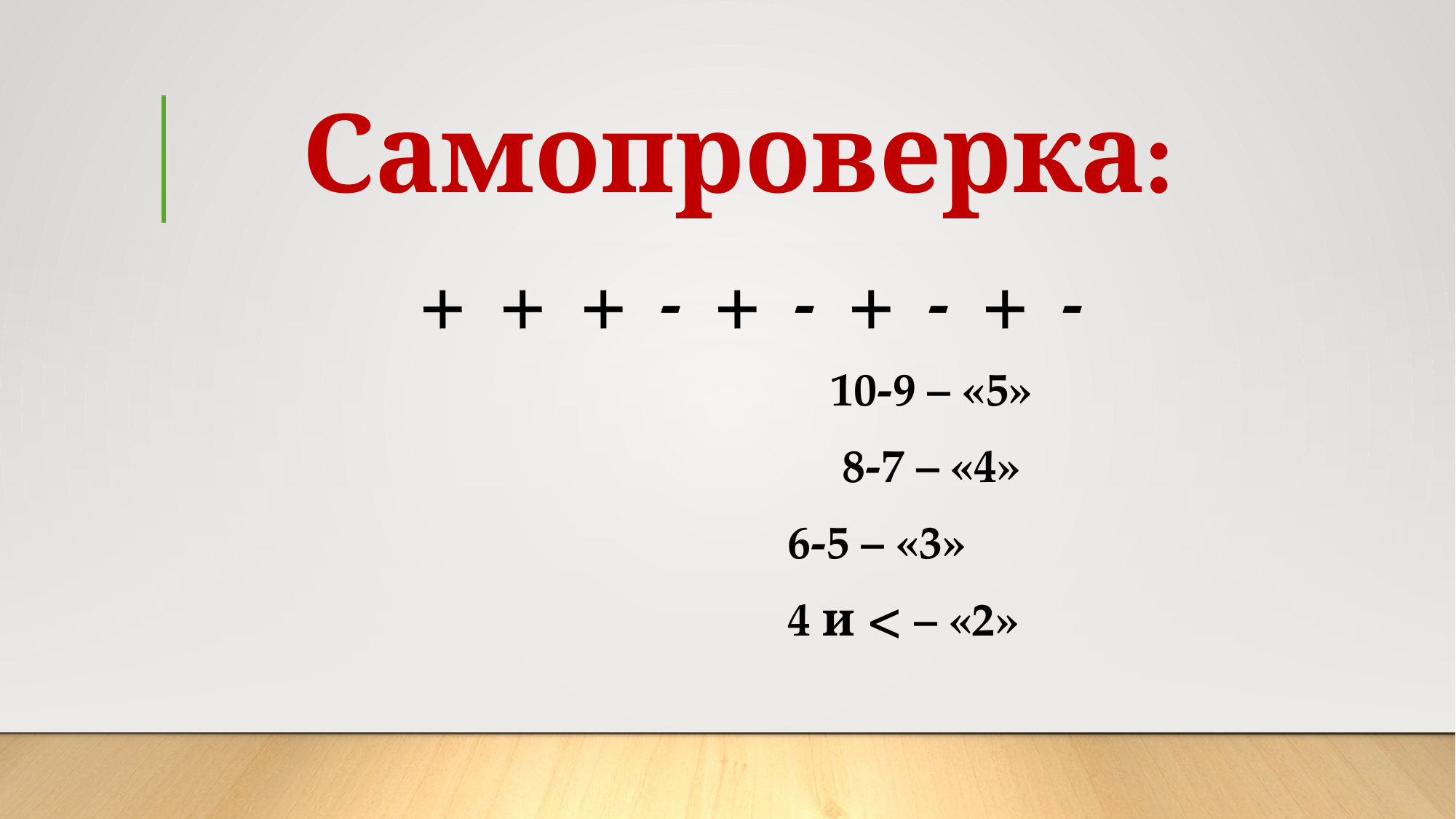

# Самопроверка:
+  +  +  -  +  -  +  -  +  -
                               10-9 – «5»
                               8-7 – «4»
                                                   6-5 – «3»
                                                   4 и < – «2»